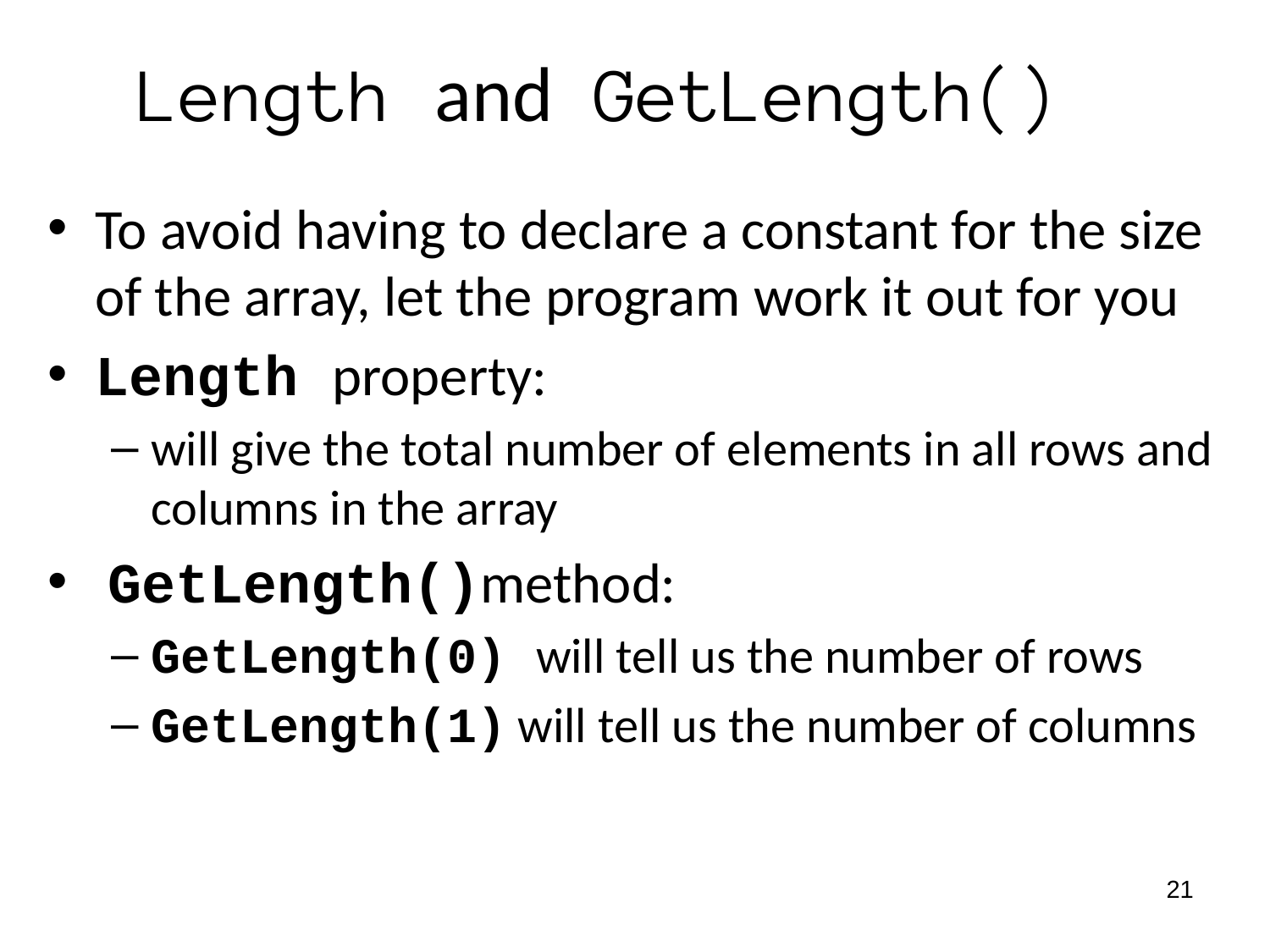

# Length and GetLength()
To avoid having to declare a constant for the size of the array, let the program work it out for you
Length property:
will give the total number of elements in all rows and columns in the array
 GetLength()method:
GetLength(0) will tell us the number of rows
GetLength(1) will tell us the number of columns

21